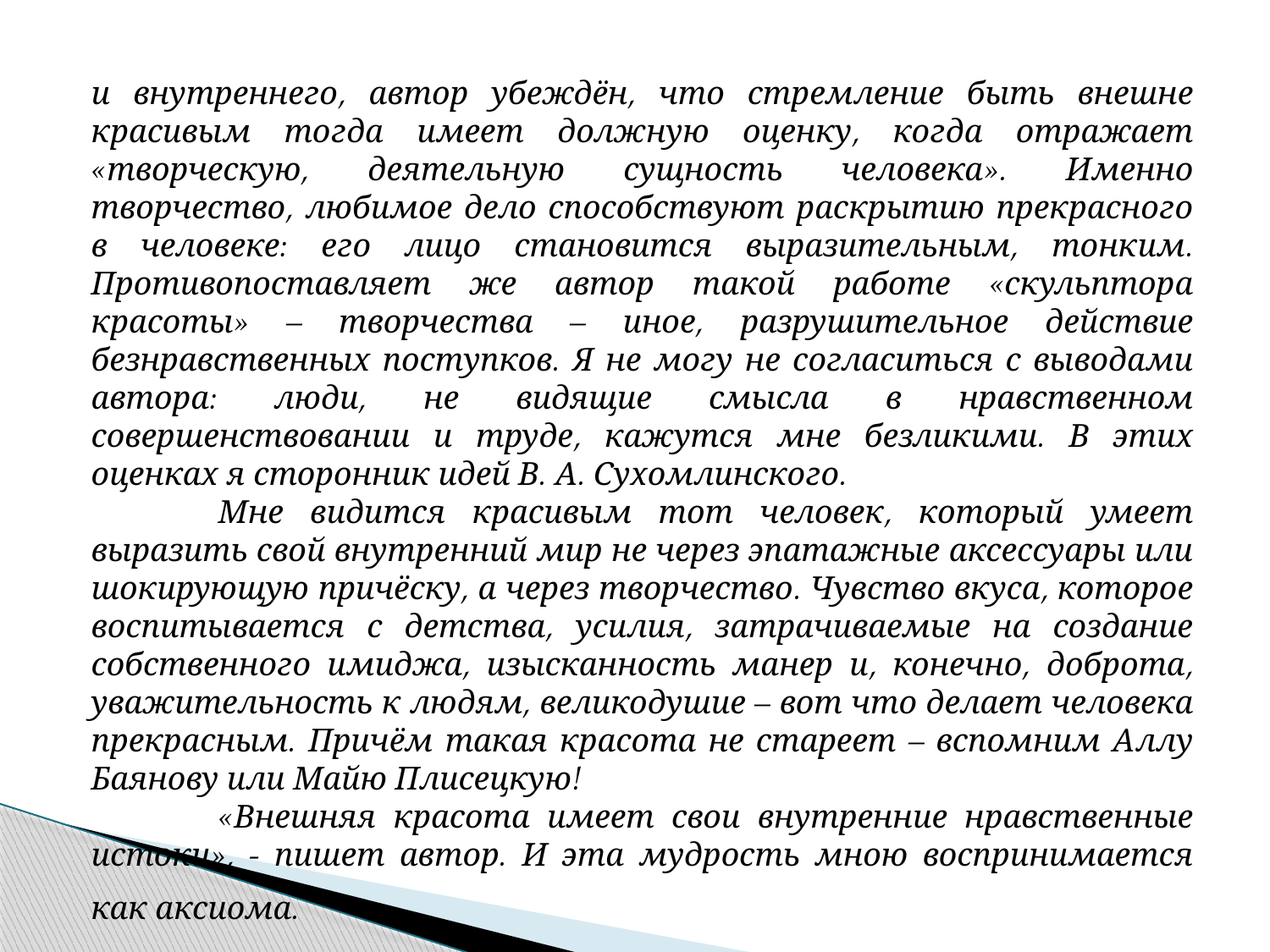

#
и внутреннего, автор убеждён, что стремление быть внешне красивым тогда имеет должную оценку, когда отражает «творческую, деятельную сущность человека». Именно творчество, любимое дело способствуют раскрытию прекрасного в человеке: его лицо становится выразительным, тонким. Противопоставляет же автор такой работе «скульптора красоты» – творчества – иное, разрушительное действие безнравственных поступков. Я не могу не согласиться с выводами автора: люди, не видящие смысла в нравственном совершенствовании и труде, кажутся мне безликими. В этих оценках я сторонник идей В. А. Сухомлинского.
	Мне видится красивым тот человек, который умеет выразить свой внутренний мир не через эпатажные аксессуары или шокирующую причёску, а через творчество. Чувство вкуса, которое воспитывается с детства, усилия, затрачиваемые на создание собственного имиджа, изысканность манер и, конечно, доброта, уважительность к людям, великодушие – вот что делает человека прекрасным. Причём такая красота не стареет – вспомним Аллу Баянову или Майю Плисецкую!
	«Внешняя красота имеет свои внутренние нравственные истоки», - пишет автор. И эта мудрость мною воспринимается как аксиома.